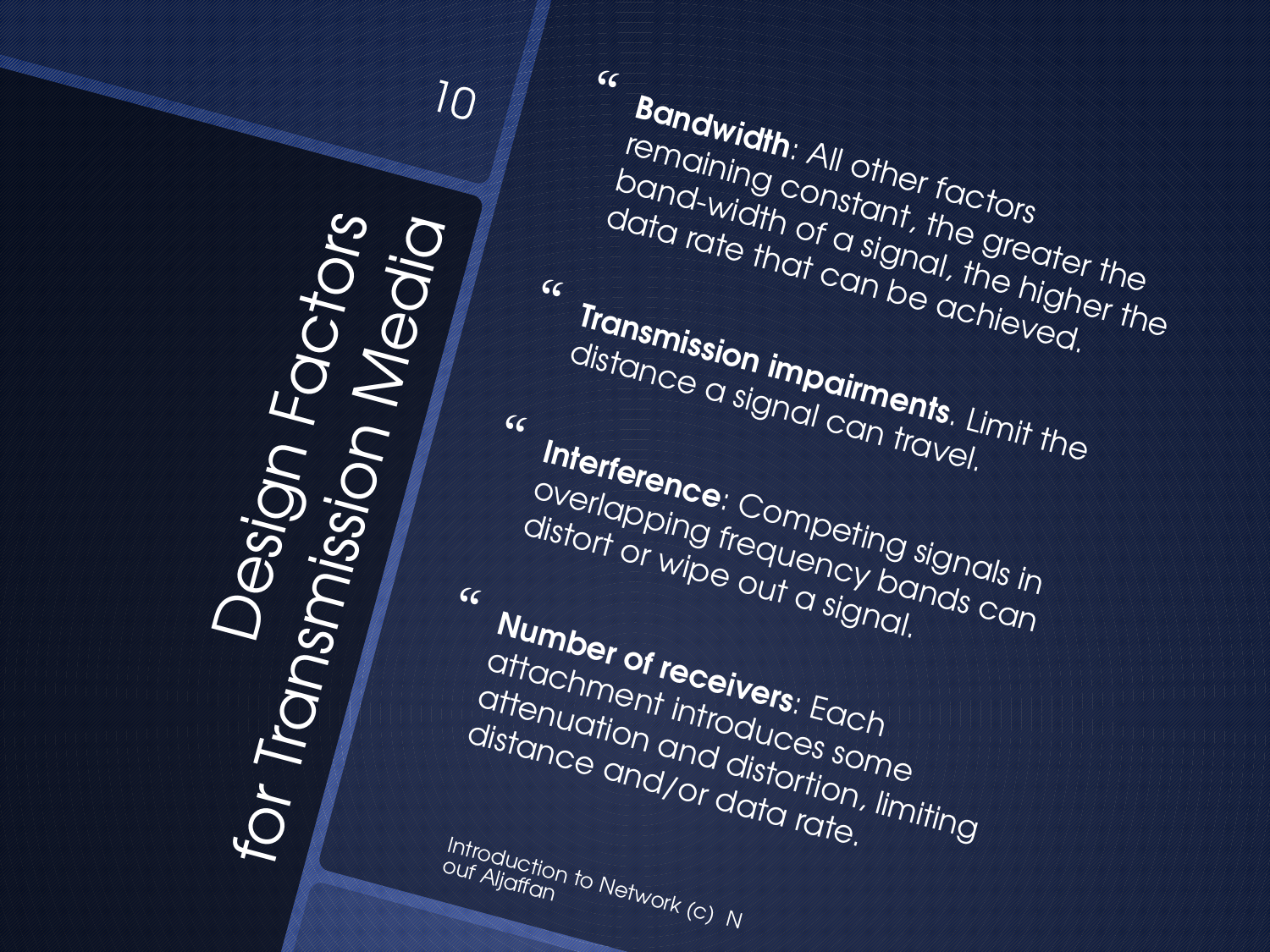

10
Bandwidth: All other factors remaining constant, the greater the band-width of a signal, the higher the data rate that can be achieved.

Transmission impairments. Limit the distance a signal can travel.

Interference: Competing signals in overlapping frequency bands can distort or wipe out a signal.

Number of receivers: Each attachment introduces some attenuation and distortion, limiting distance and/or data rate.
# Design Factors for Transmission Media
Introduction to Network (c)  Nouf Aljaffan